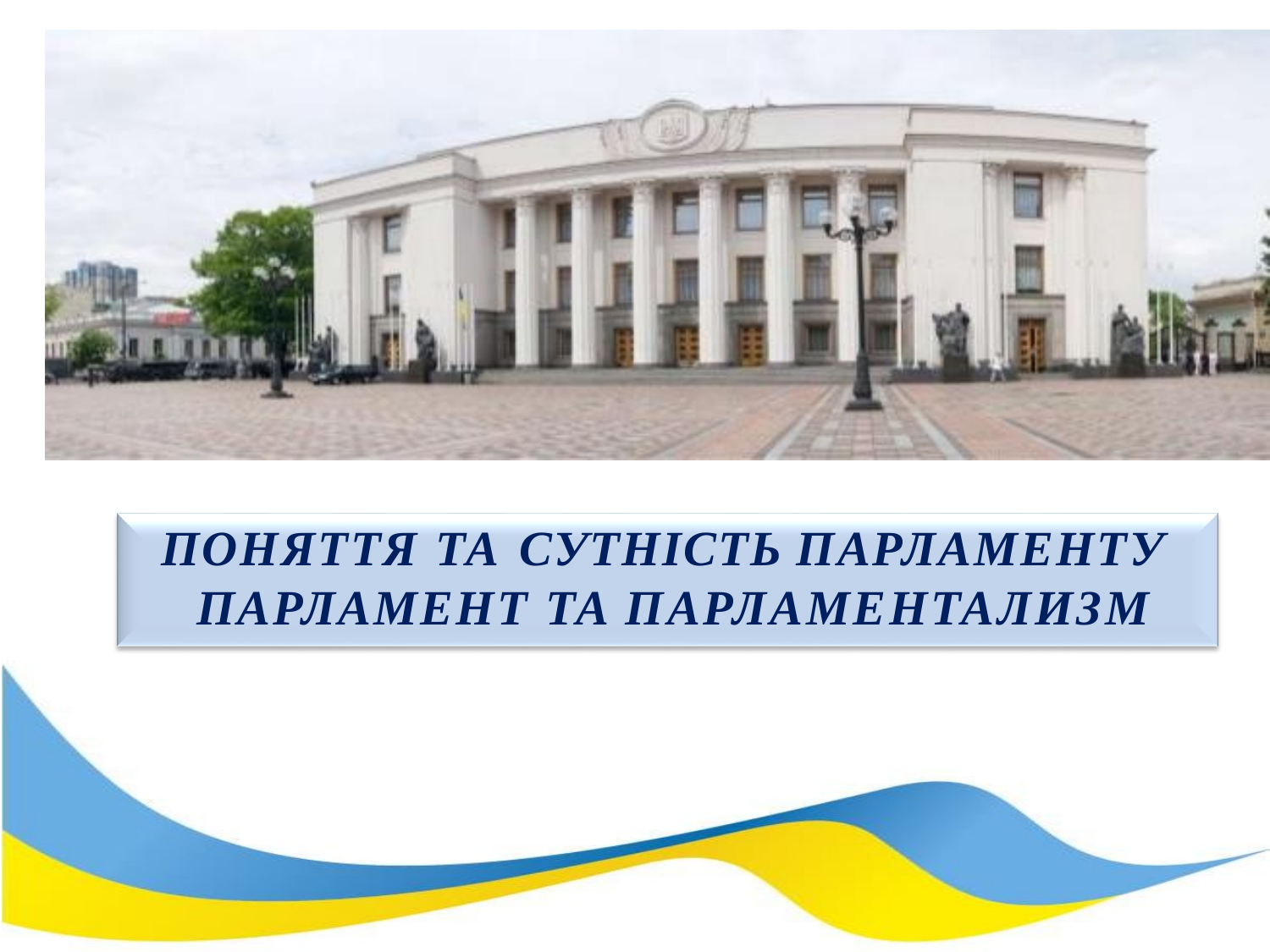

ПОНЯТТЯ ТА СУТНІСТЬ ПАРЛАМЕНТУ  ПАРЛАМЕНТ ТА ПАРЛАМЕНТАЛИЗМ
5